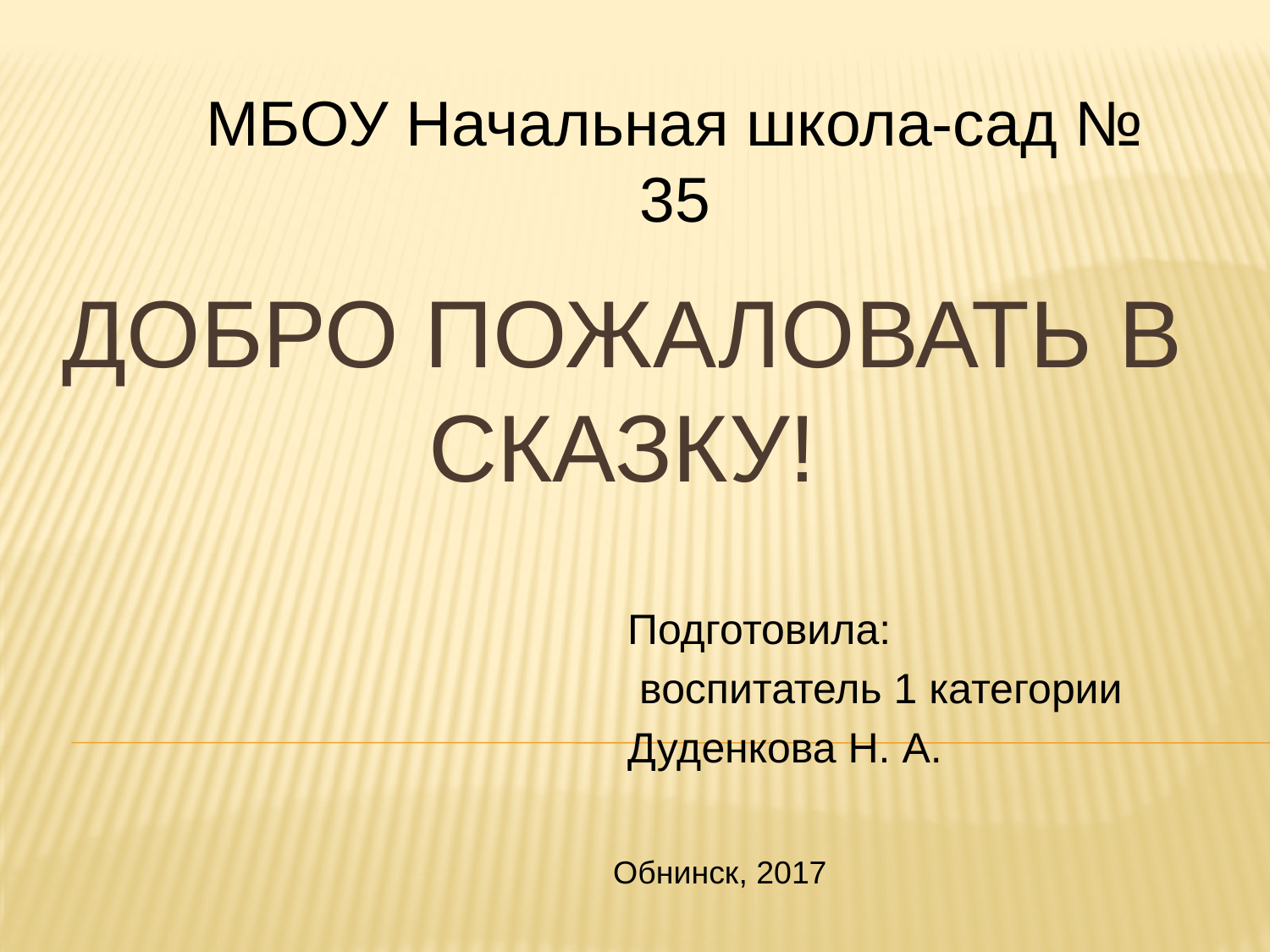

МБОУ Начальная школа-сад № 35

# ДОБРО ПОЖАЛОВАТЬ В СКАЗКУ!
Подготовила:
 воспитатель 1 категории
Дуденкова Н. А.

Обнинск, 2017